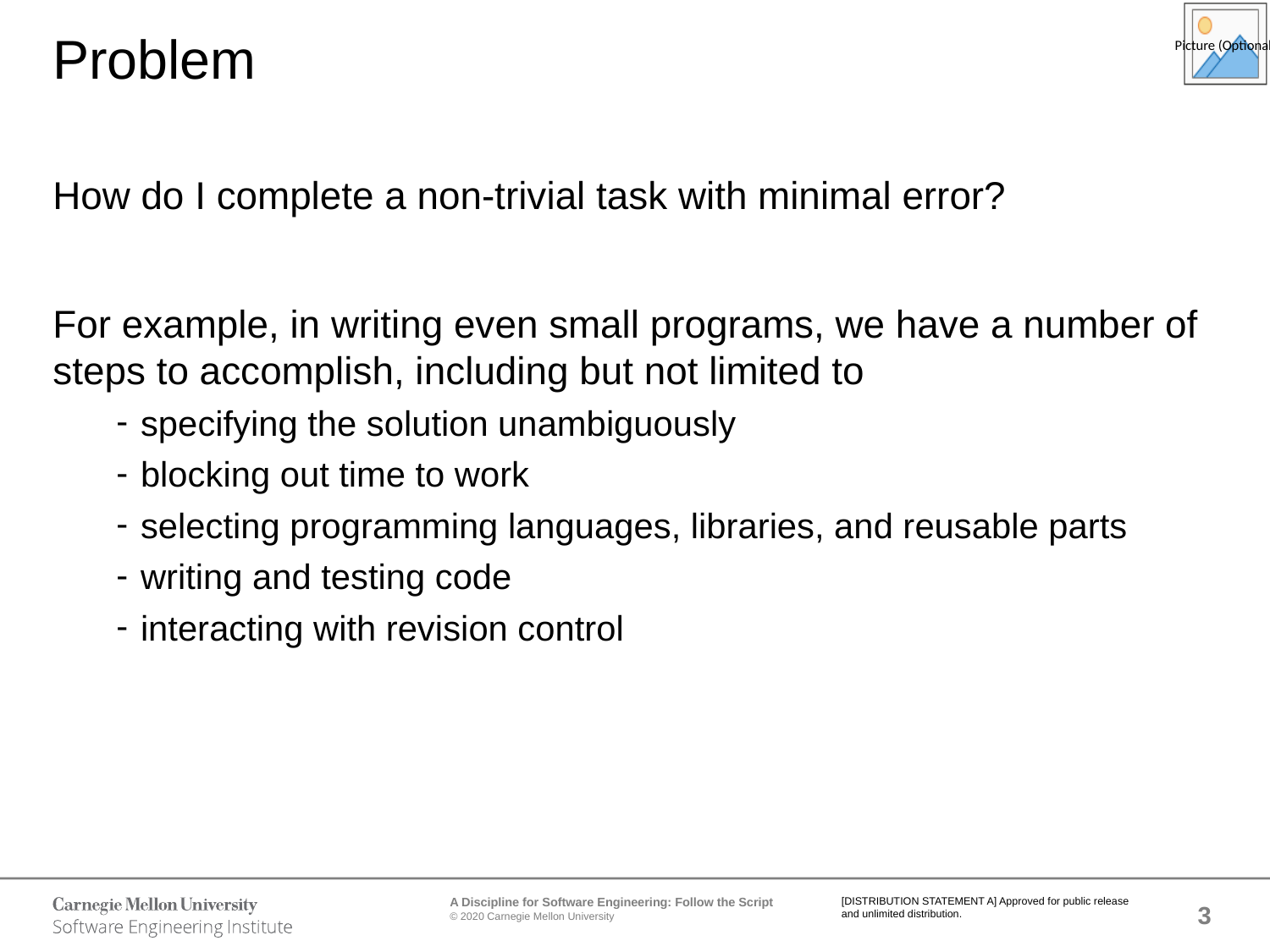

# Problem
How do I complete a non-trivial task with minimal error?

For example, in writing even small programs, we have a number of steps to accomplish, including but not limited to
specifying the solution unambiguously
blocking out time to work
selecting programming languages, libraries, and reusable parts
writing and testing code
interacting with revision control